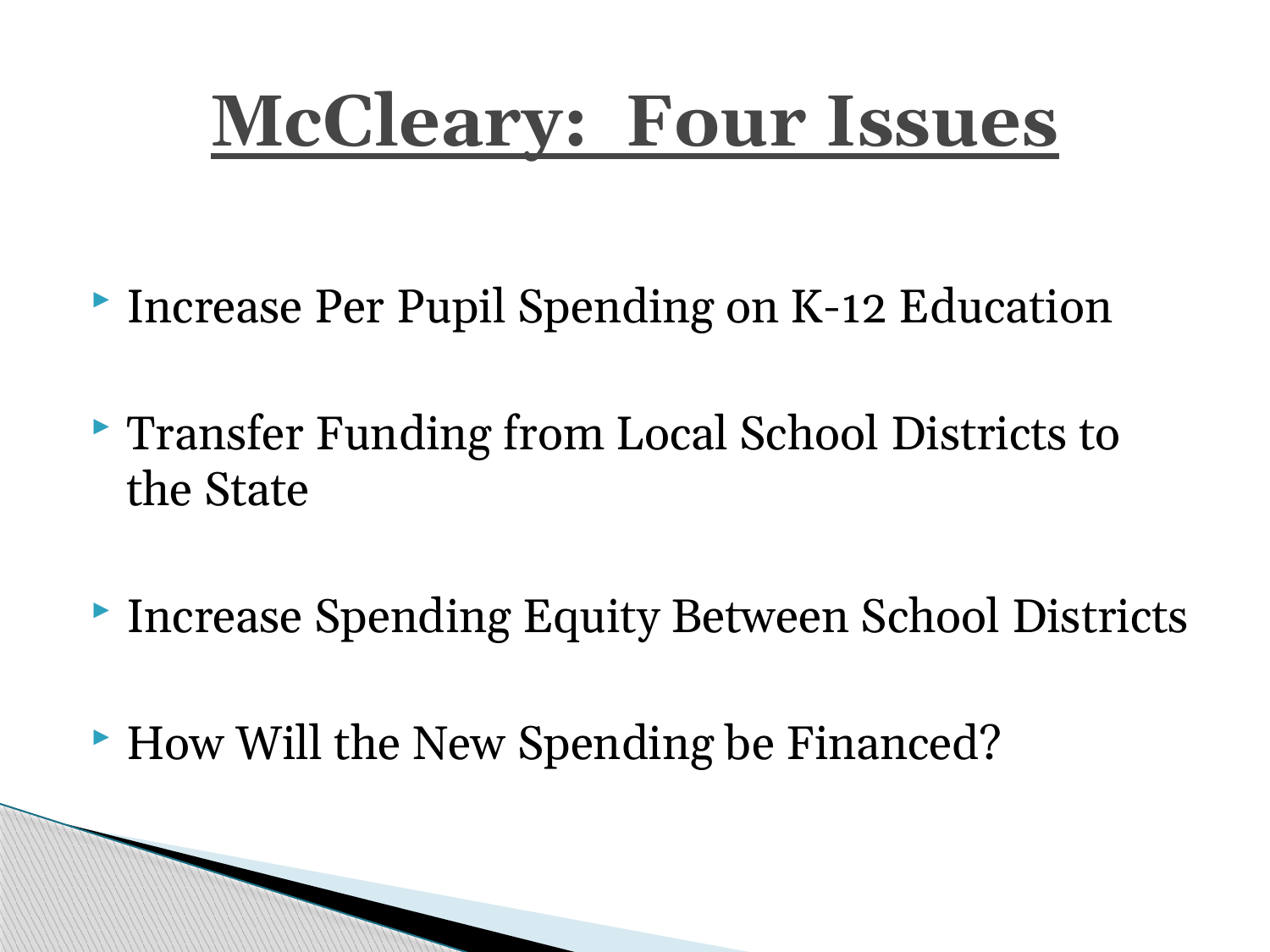

# McCleary:  Four Issues

Increase Per Pupil Spending on K-12 Education

Transfer Funding from Local School Districts to the State

Increase Spending Equity Between School Districts

How Will the New Spending be Financed?